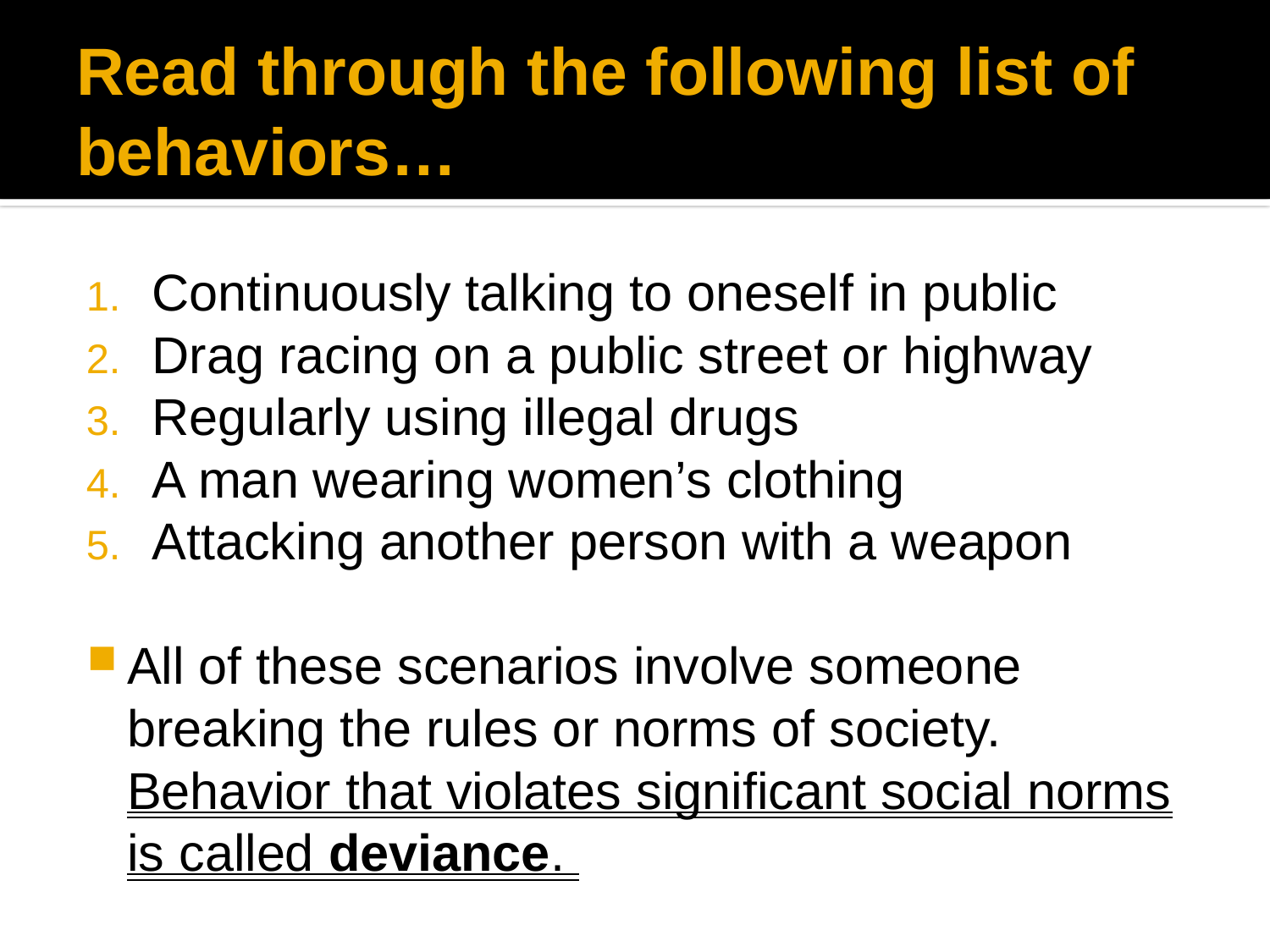

# Read through the following list of behaviors…
Continuously talking to oneself in public
Drag racing on a public street or highway
Regularly using illegal drugs
A man wearing women’s clothing
Attacking another person with a weapon

All of these scenarios involve someone breaking the rules or norms of society. Behavior that violates significant social norms is called deviance.